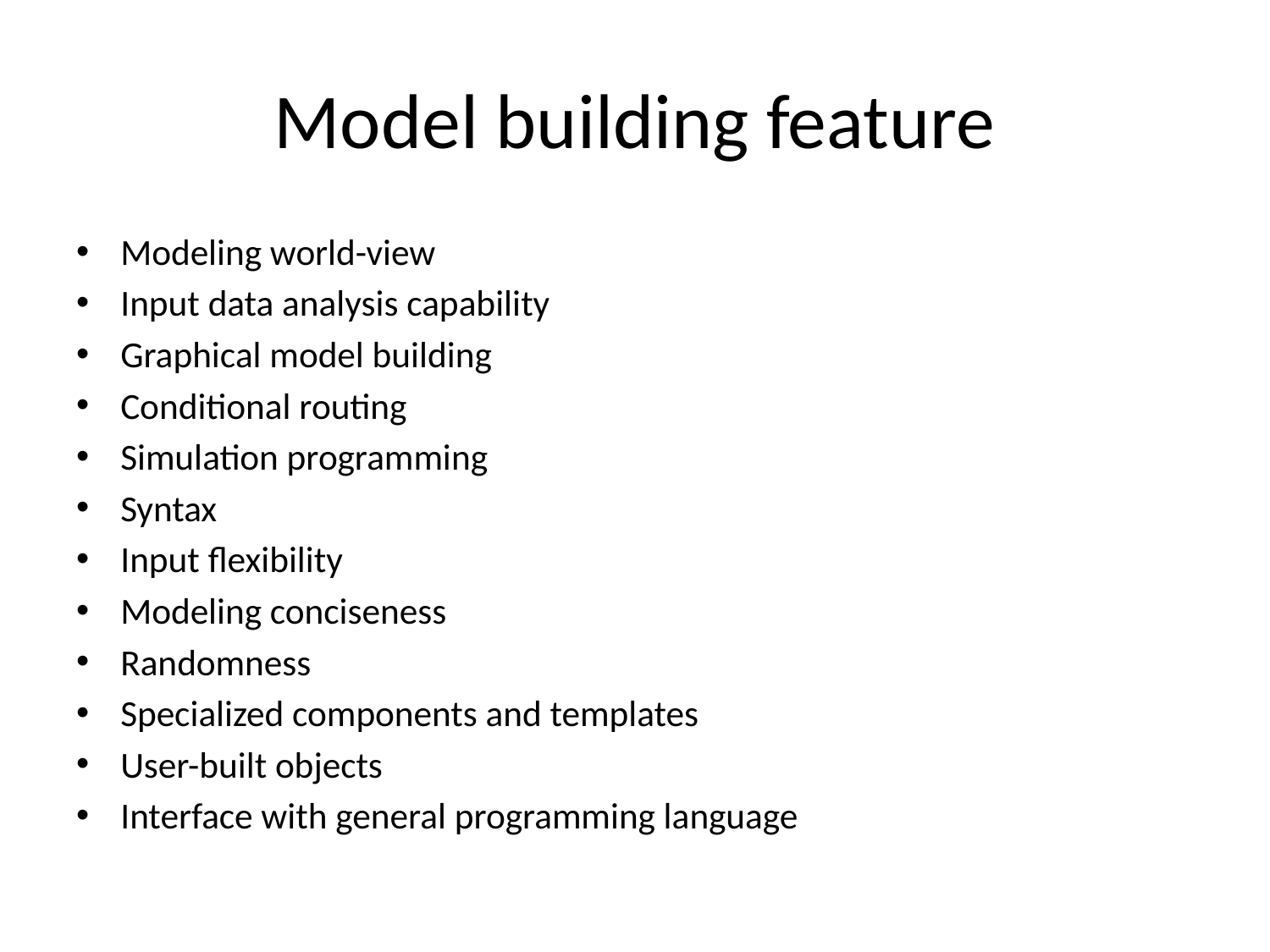

# Model building feature
Modeling world-view
Input data analysis capability
Graphical model building
Conditional routing
Simulation programming
Syntax
Input flexibility
Modeling conciseness
Randomness
Specialized components and templates
User-built objects
Interface with general programming language